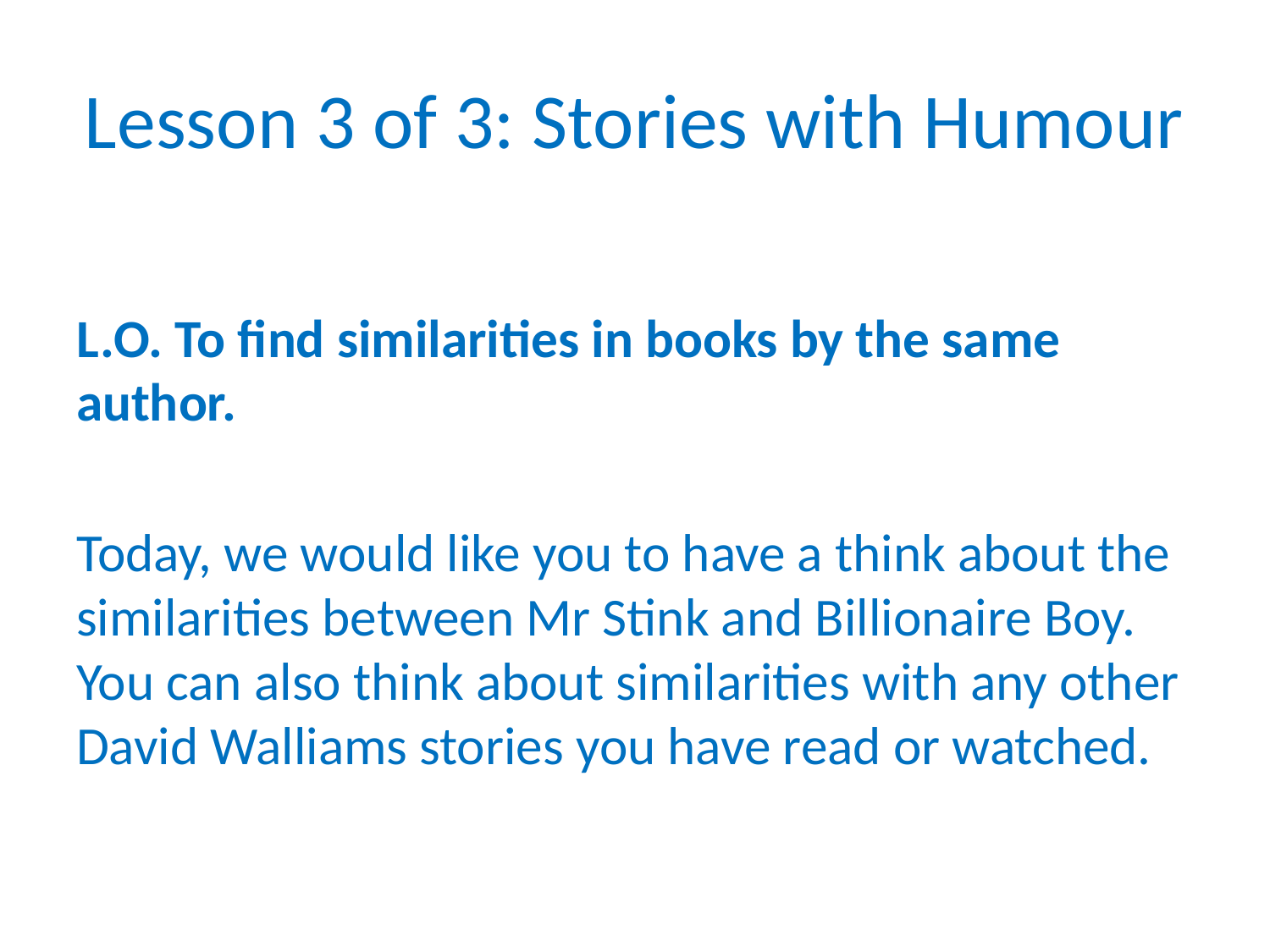

# Lesson 3 of 3: Stories with Humour

L.O. To find similarities in books by the same author.

Today, we would like you to have a think about the similarities between Mr Stink and Billionaire Boy. You can also think about similarities with any other David Walliams stories you have read or watched.